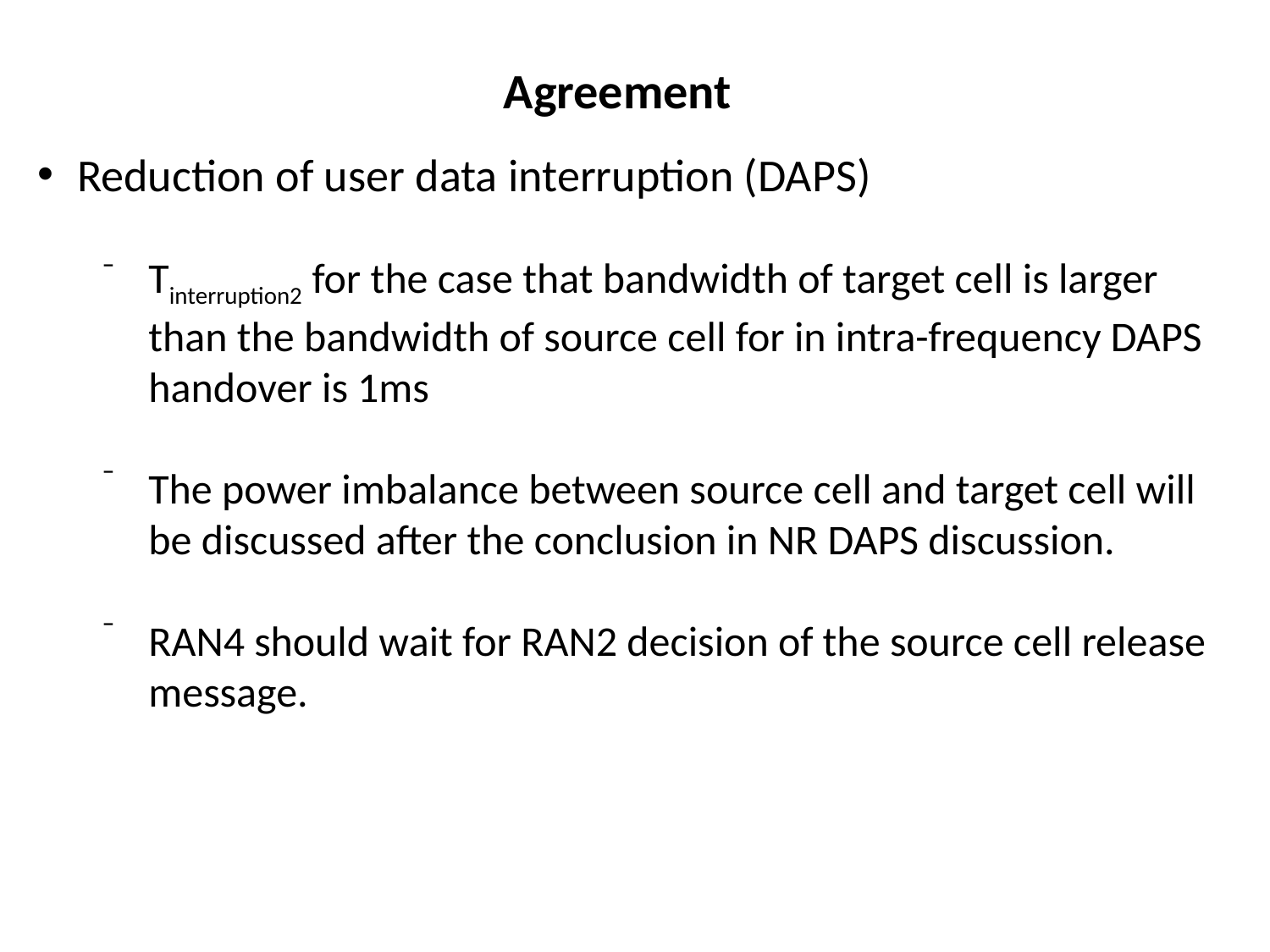

# Agreement
Reduction of user data interruption (DAPS)

Tinterruption2 for the case that bandwidth of target cell is larger than the bandwidth of source cell for in intra-frequency DAPS handover is 1ms

The power imbalance between source cell and target cell will be discussed after the conclusion in NR DAPS discussion.

RAN4 should wait for RAN2 decision of the source cell release message.